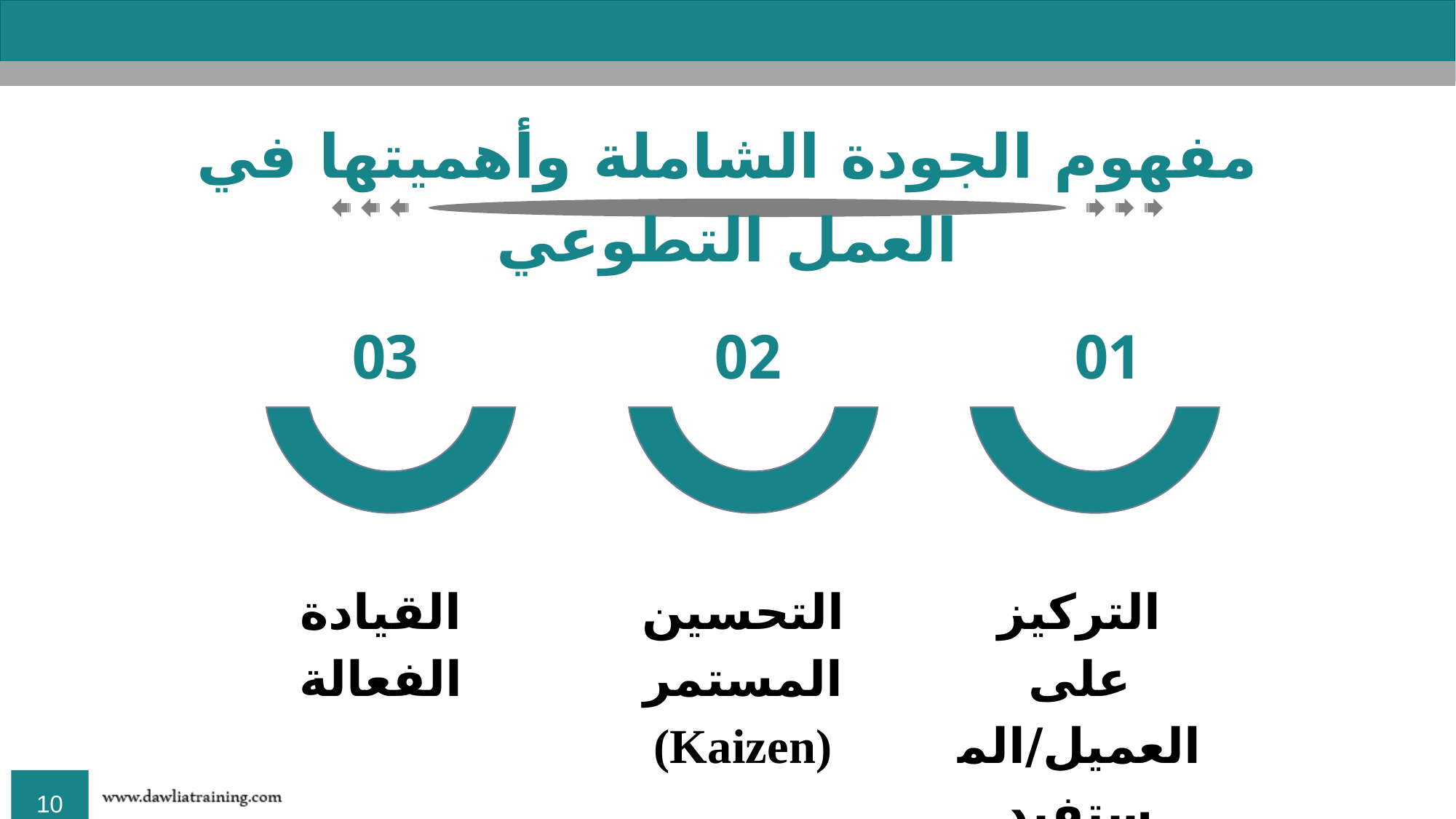

مفهوم الجودة الشاملة وأهميتها في العمل التطوعي

03

القيادة الفعالة
02

التحسين المستمر (Kaizen)
01

التركيز على العميل/المستفيد